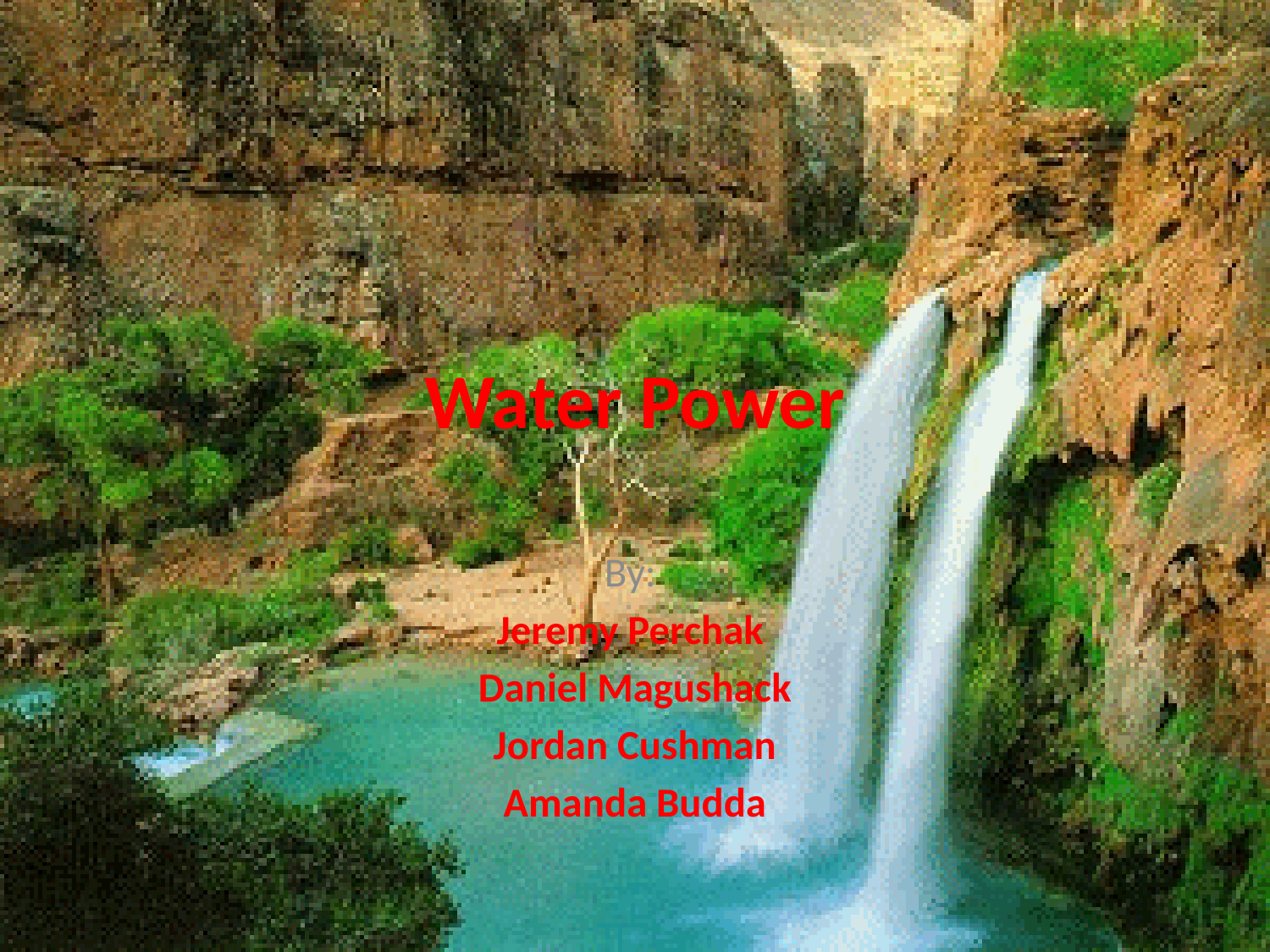

# Water Power
By:
Jeremy Perchak
Daniel Magushack
Jordan Cushman
Amanda Budda